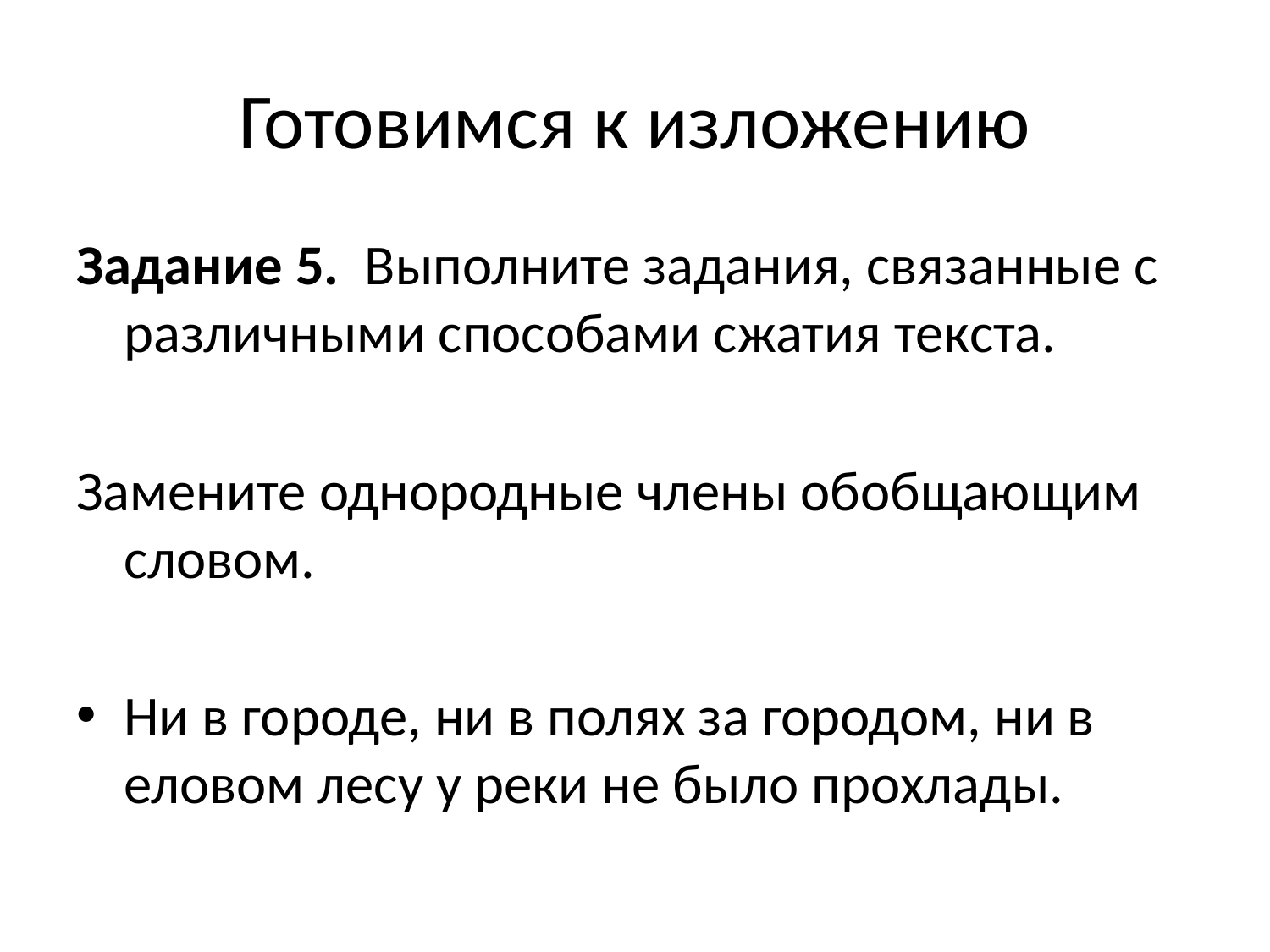

# Готовимся к изложению
Задание 5.  Выполните задания, связанные с различными способами сжатия текста.

Замените однородные члены обобщающим словом.

Ни в городе, ни в полях за городом, ни в еловом лесу у реки не было прохлады.